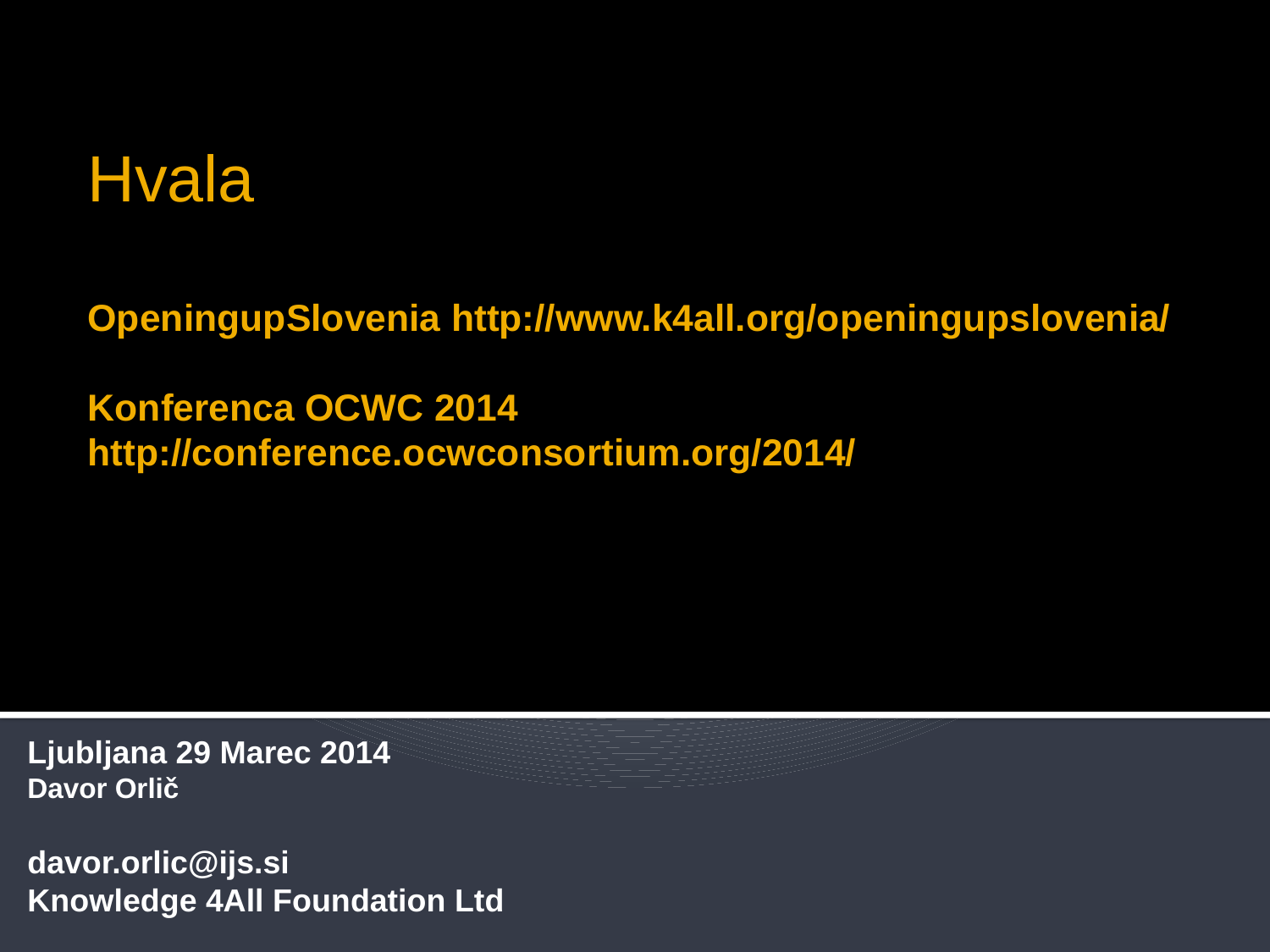

# Hvala OpeningupSlovenia http://www.k4all.org/openingupslovenia/ Konferenca OCWC 2014 http://conference.ocwconsortium.org/2014/
Ljubljana 29 Marec 2014
Davor Orlič

davor.orlic@ijs.si
Knowledge 4All Foundation Ltd